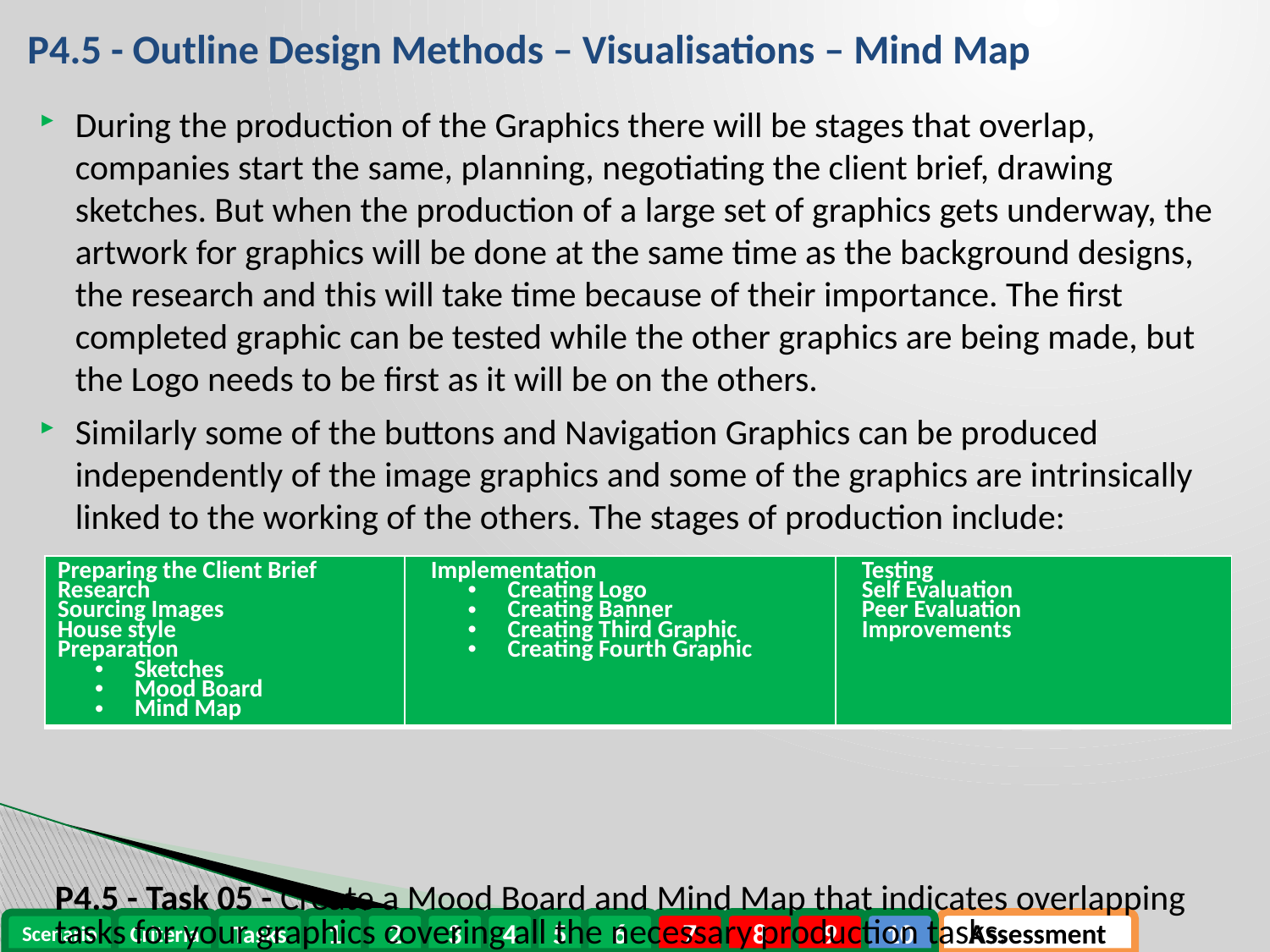

P4.5 - Outline Design Methods – Visualisations – Mind Map
During the production of the Graphics there will be stages that overlap, companies start the same, planning, negotiating the client brief, drawing sketches. But when the production of a large set of graphics gets underway, the artwork for graphics will be done at the same time as the background designs, the research and this will take time because of their importance. The first completed graphic can be tested while the other graphics are being made, but the Logo needs to be first as it will be on the others.
Similarly some of the buttons and Navigation Graphics can be produced independently of the image graphics and some of the graphics are intrinsically linked to the working of the others. The stages of production include:

P4.5 - Task 05 - Create a Mood Board and Mind Map that indicates overlapping tasks for your graphics covering all the necessary production tasks.

| Preparing the Client Brief Research Sourcing Images House style Preparation Sketches Mood Board Mind Map | Implementation Creating Logo Creating Banner Creating Third Graphic Creating Fourth Graphic | Testing Self Evaluation Peer Evaluation Improvements |
| --- | --- | --- |